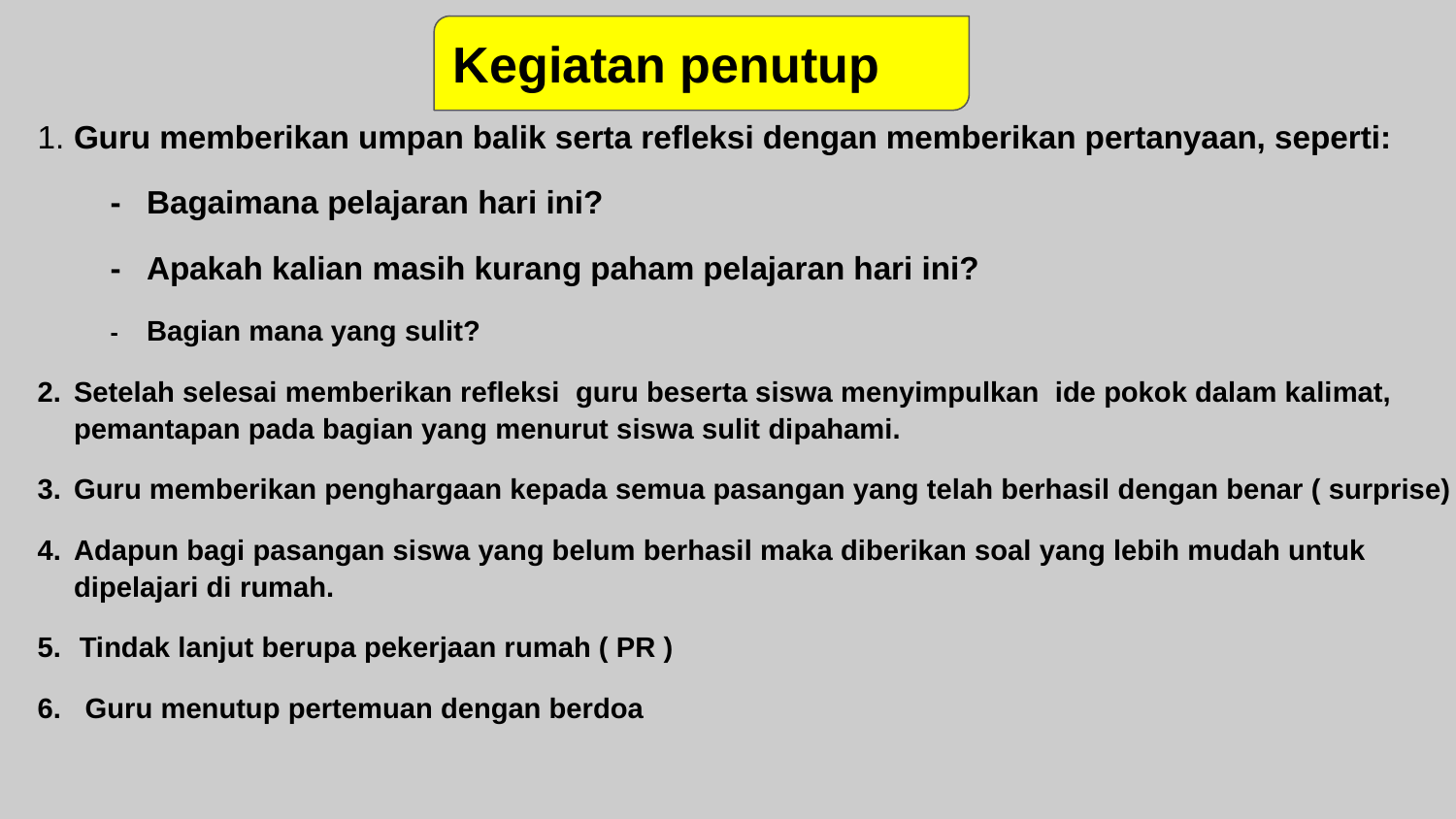

Kegiatan penutup
| 1. Guru memberikan umpan balik serta refleksi dengan memberikan pertanyaan, seperti: - Bagaimana pelajaran hari ini? - Apakah kalian masih kurang paham pelajaran hari ini? - Bagian mana yang sulit? 2. Setelah selesai memberikan refleksi guru beserta siswa menyimpulkan ide pokok dalam kalimat, pemantapan pada bagian yang menurut siswa sulit dipahami. 3. Guru memberikan penghargaan kepada semua pasangan yang telah berhasil dengan benar ( surprise) 4. Adapun bagi pasangan siswa yang belum berhasil maka diberikan soal yang lebih mudah untuk dipelajari di rumah. 5. Tindak lanjut berupa pekerjaan rumah ( PR ) 6. Guru menutup pertemuan dengan berdoa |
| --- |